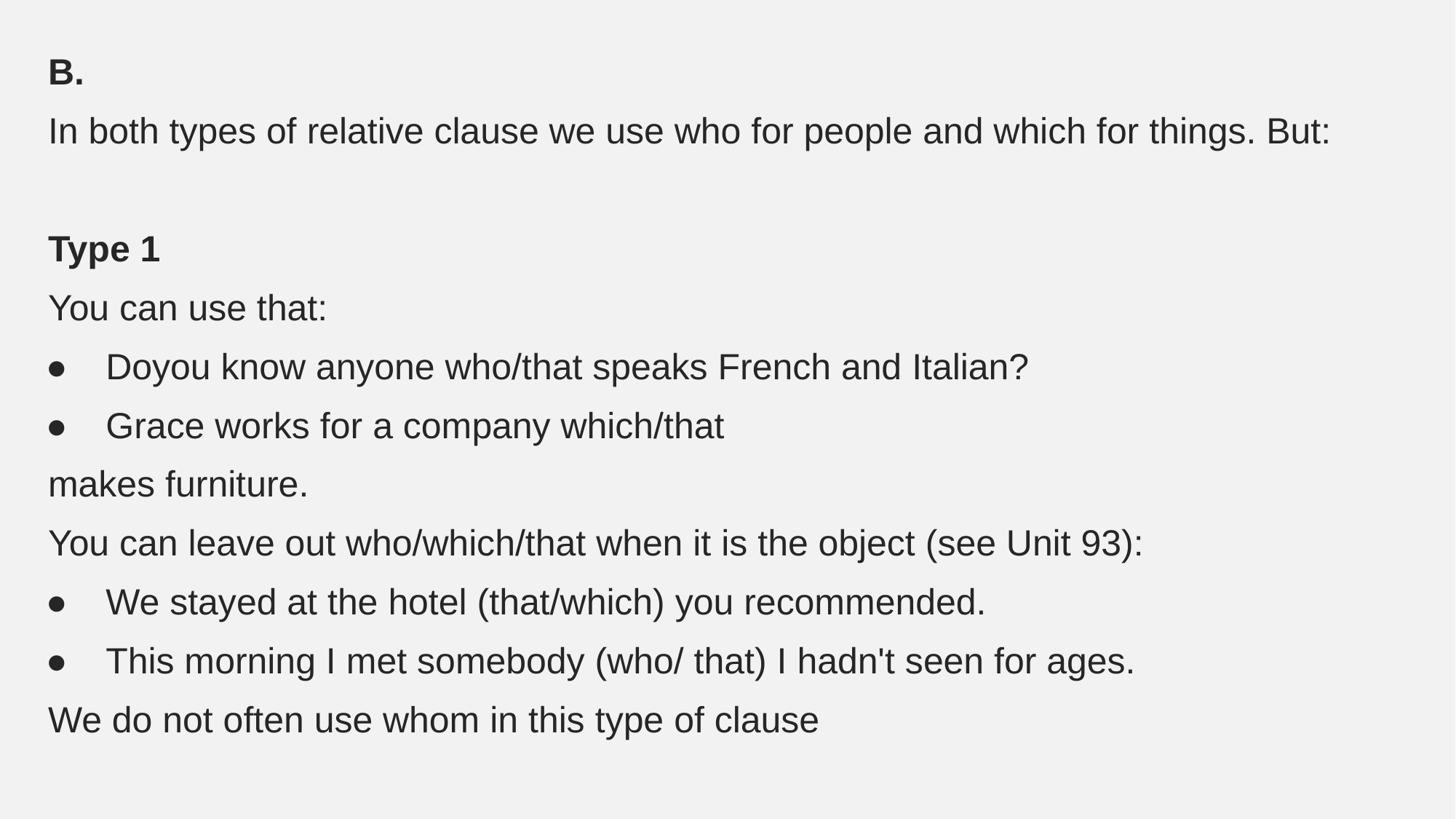

#
B.
In both types of relative clause we use who for people and which for things. But:

Type 1
You can use that:
⦁    Doyou know anyone who/that speaks French and Italian?
⦁    Grace works for a company which/that
makes furniture.
You can leave out who/which/that when it is the object (see Unit 93):
⦁    We stayed at the hotel (that/which) you recommended.
⦁    This morning I met somebody (who/ that) I hadn't seen for ages.
We do not often use whom in this type of clause